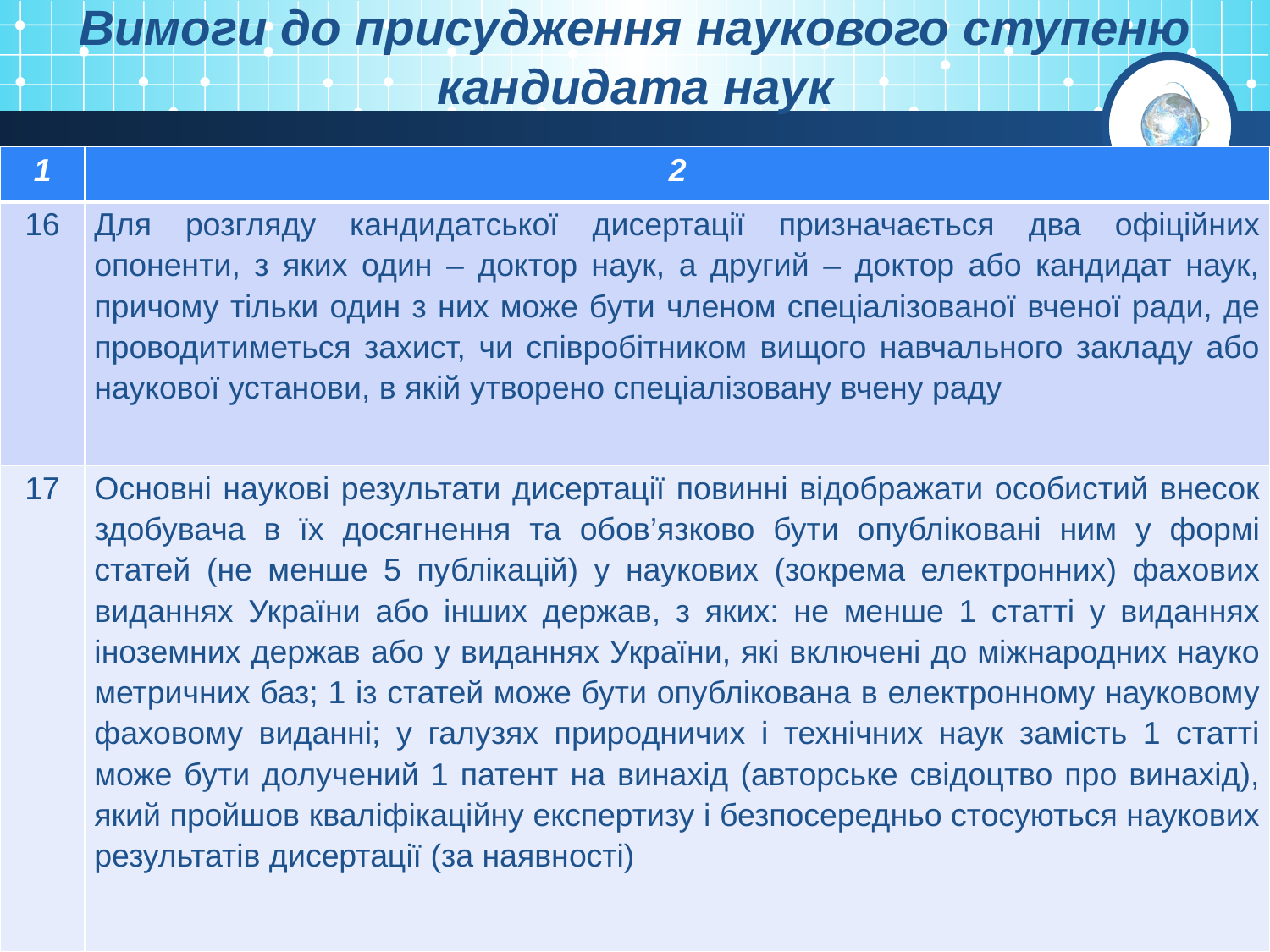

# Вимоги до присудження наукового ступеню кандидата наук
| 1 | 2 |
| --- | --- |
| 16 | Для розгляду кандидатської дисертації призначається два офіційних опоненти, з яких один – доктор наук, а другий – доктор або кандидат наук, причому тільки один з них може бути членом спеціалізованої вченої ради, де проводитиметься захист, чи співробітником вищого навчального закладу або наукової установи, в якій утворено спеціалізовану вчену раду |
| 17 | Основні наукові результати дисертації повинні відображати особистий внесок здобувача в їх досягнення та обов’язково бути опубліковані ним у формі статей (не менше 5 публікацій) у наукових (зокрема електронних) фахових виданнях України або інших держав, з яких: не менше 1 статті у виданнях іноземних держав або у виданнях України, які включені до міжнародних науко метричних баз; 1 із статей може бути опублікована в електронному науковому фаховому виданні; у галузях природничих і технічних наук замість 1 статті може бути долучений 1 патент на винахід (авторське свідоцтво про винахід), який пройшов кваліфікаційну експертизу і безпосередньо стосуються наукових результатів дисертації (за наявності) |